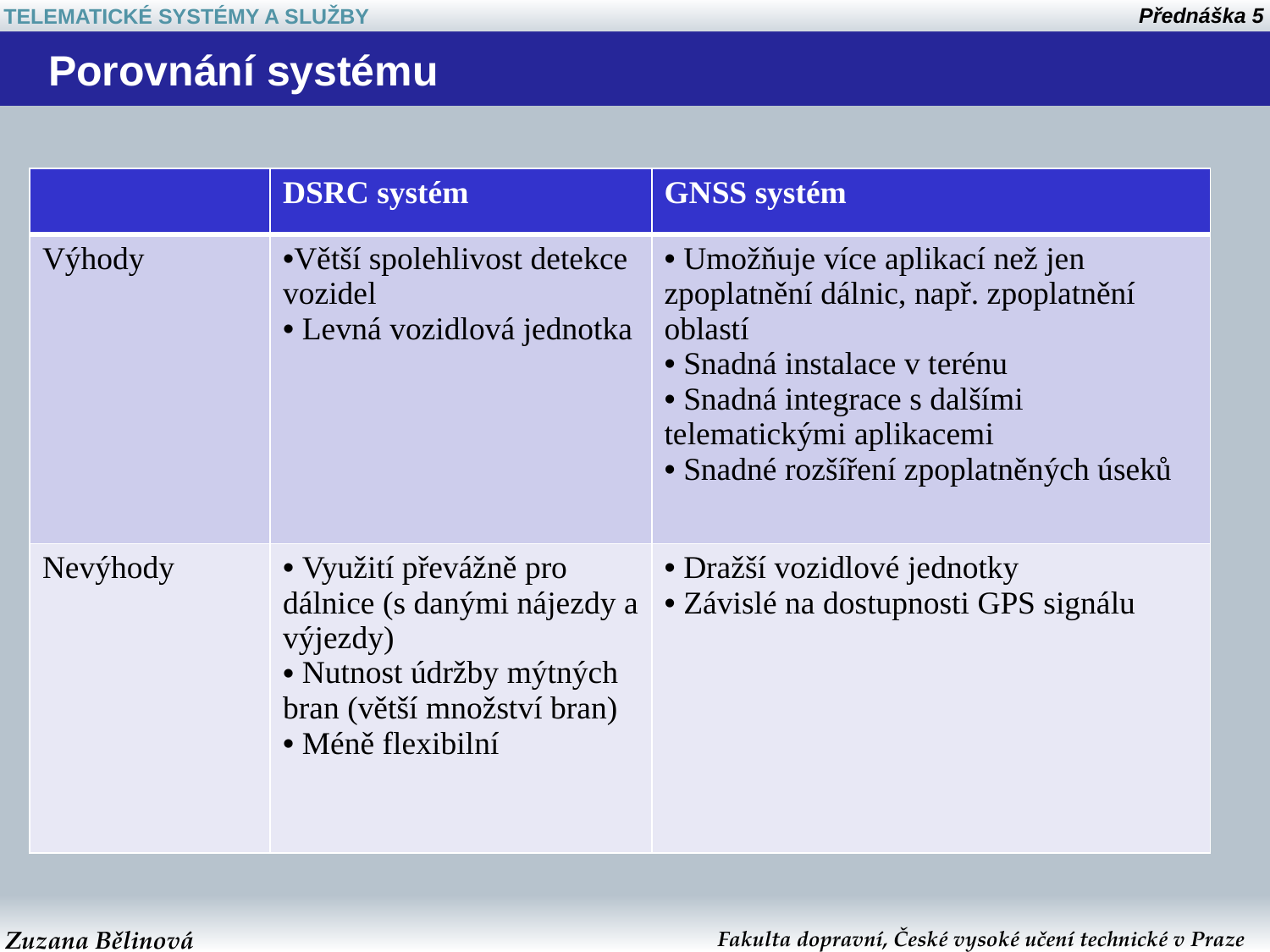

# Porovnání systému

|  | DSRC systém | GNSS systém |
| --- | --- | --- |
| Výhody | Větší spolehlivost detekce vozidel Levná vozidlová jednotka | Umožňuje více aplikací než jen zpoplatnění dálnic, např. zpoplatnění oblastí Snadná instalace v terénu Snadná integrace s dalšími telematickými aplikacemi Snadné rozšíření zpoplatněných úseků |
| Nevýhody | Využití převážně pro dálnice (s danými nájezdy a výjezdy) Nutnost údržby mýtných bran (větší množství bran) Méně flexibilní | Dražší vozidlové jednotky Závislé na dostupnosti GPS signálu |